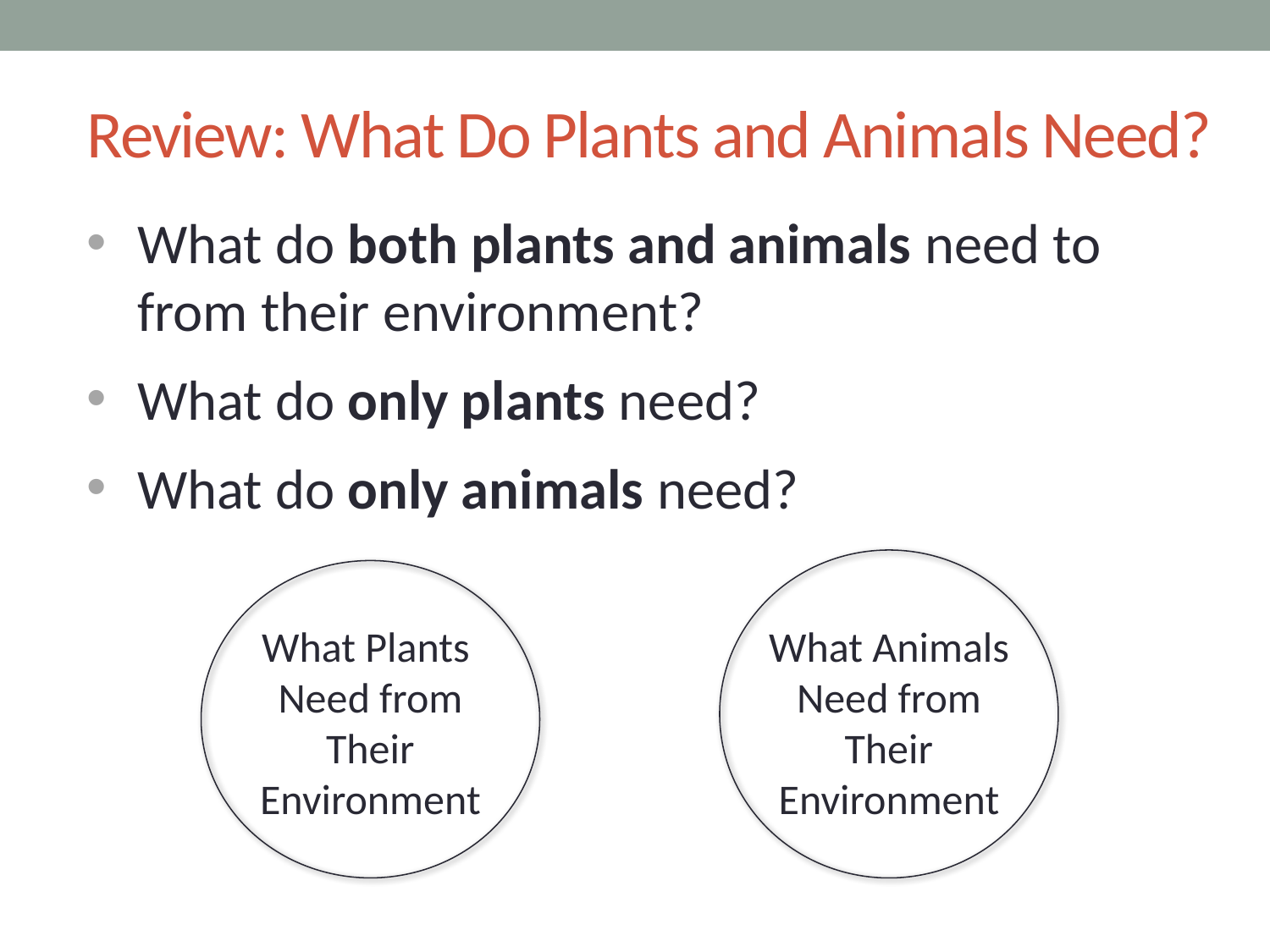

# Review: What Do Plants and Animals Need?
What do both plants and animals need to from their environment?
What do only plants need?
What do only animals need?

What Plants
Need from Their Environment
What Animals
Need from Their Environment